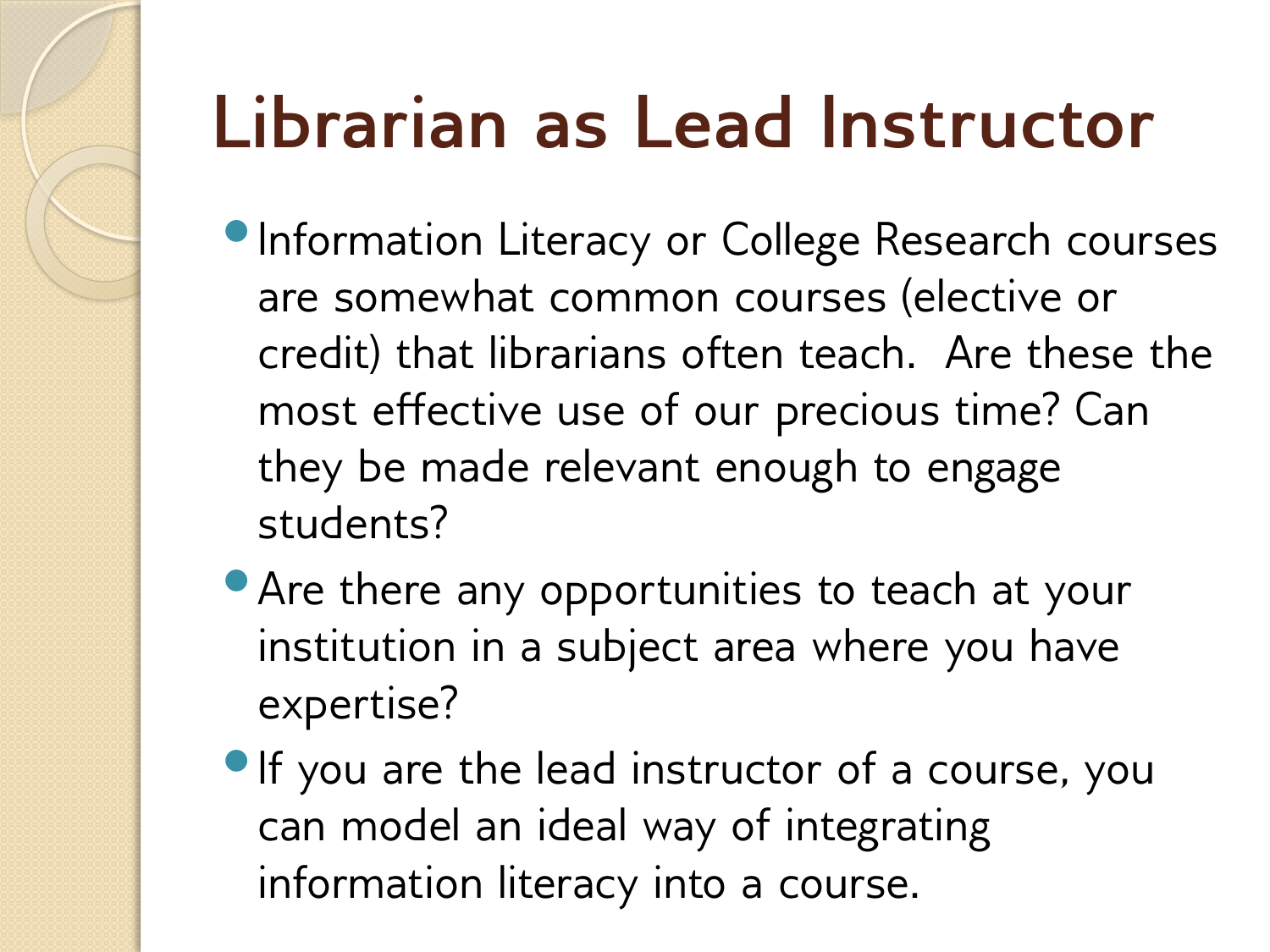

# Librarian as Lead Instructor
Information Literacy or College Research courses are somewhat common courses (elective or credit) that librarians often teach.  Are these the most effective use of our precious time? Can they be made relevant enough to engage students?
Are there any opportunities to teach at your institution in a subject area where you have expertise?
If you are the lead instructor of a course, you can model an ideal way of integrating information literacy into a course.